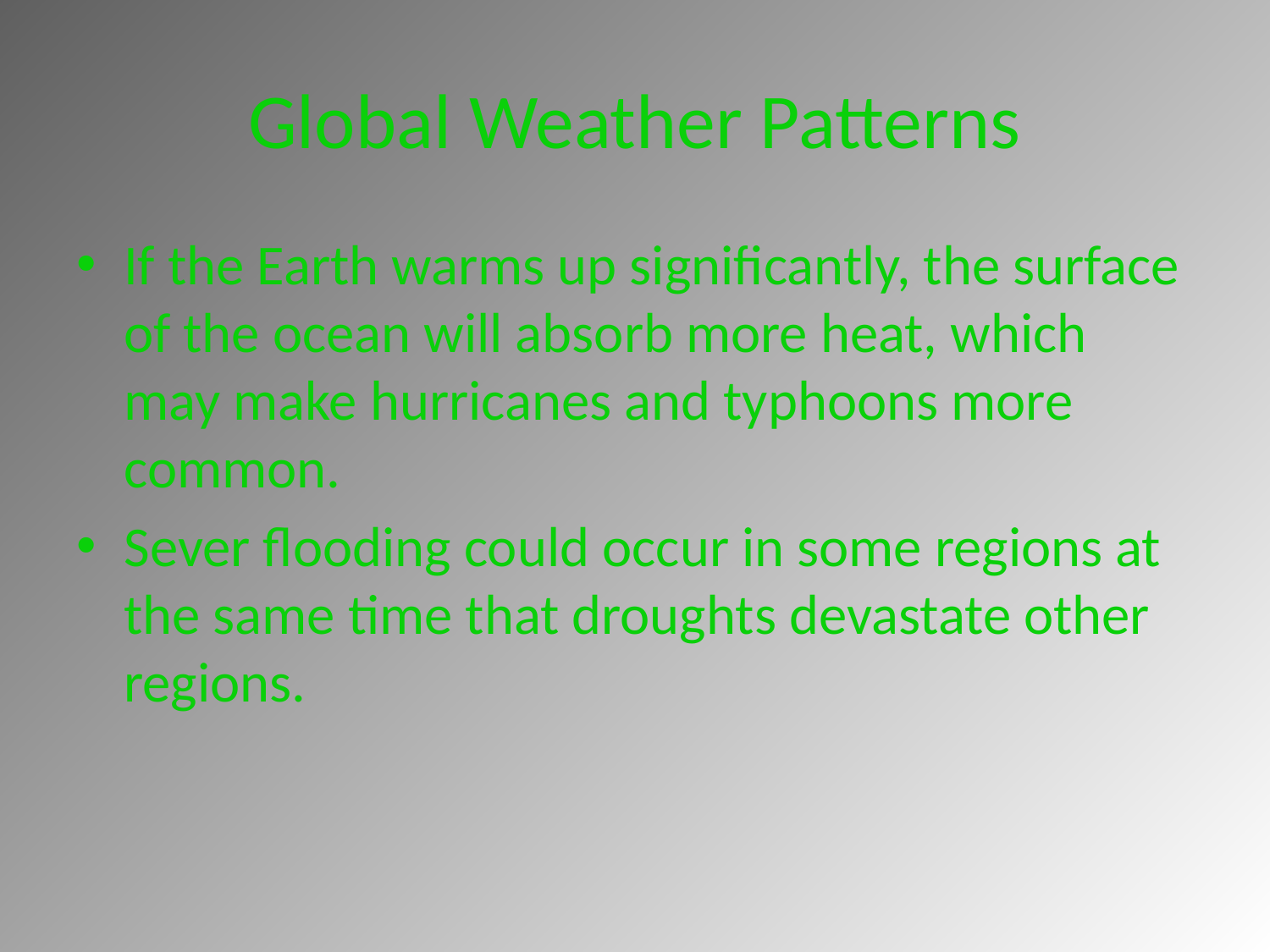

# Global Weather Patterns
If the Earth warms up significantly, the surface of the ocean will absorb more heat, which may make hurricanes and typhoons more common.
Sever flooding could occur in some regions at the same time that droughts devastate other regions.